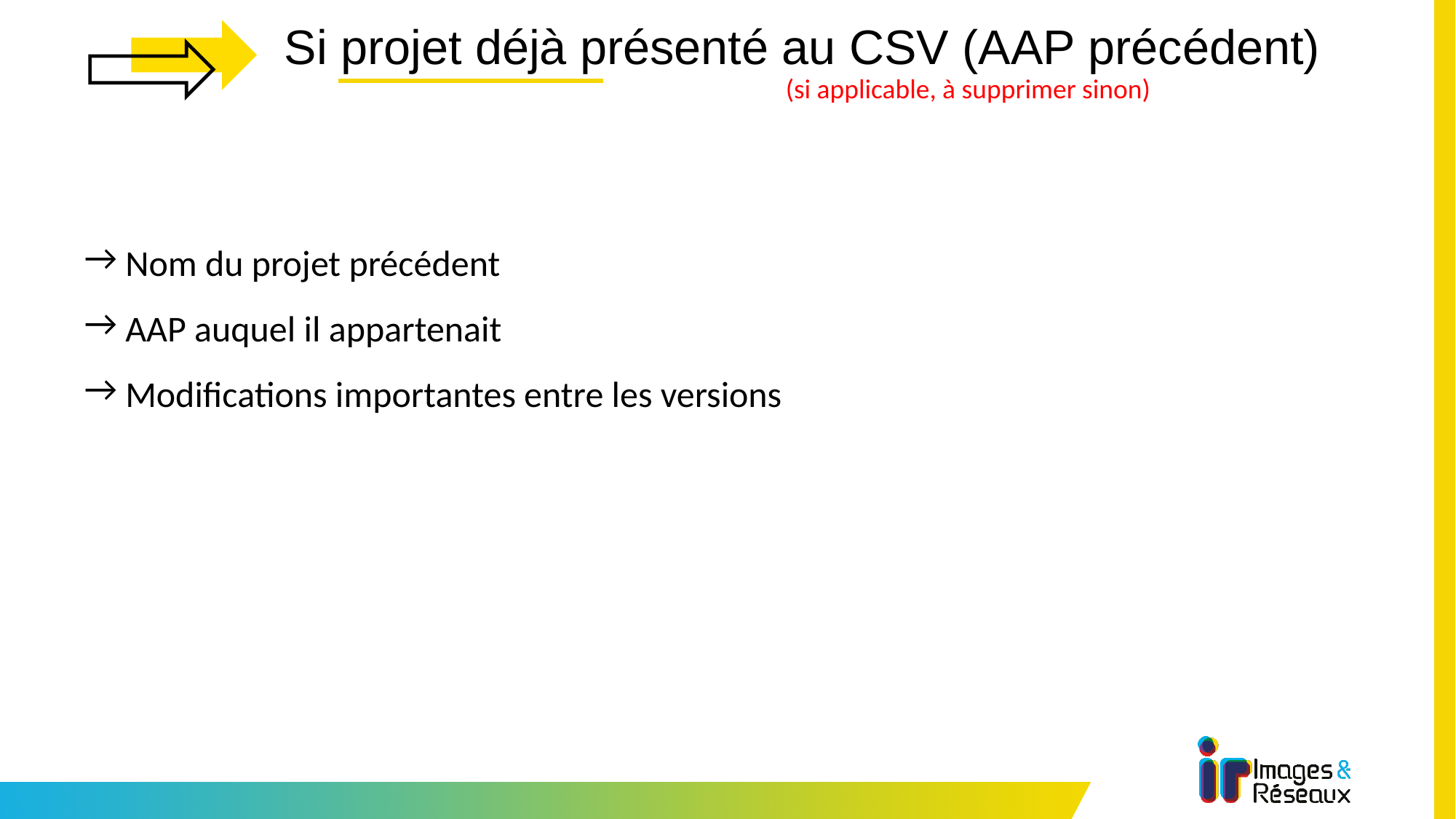

# Si projet déjà présenté au CSV (AAP précédent)
(si applicable, à supprimer sinon)
Nom du projet précédent
AAP auquel il appartenait
Modifications importantes entre les versions